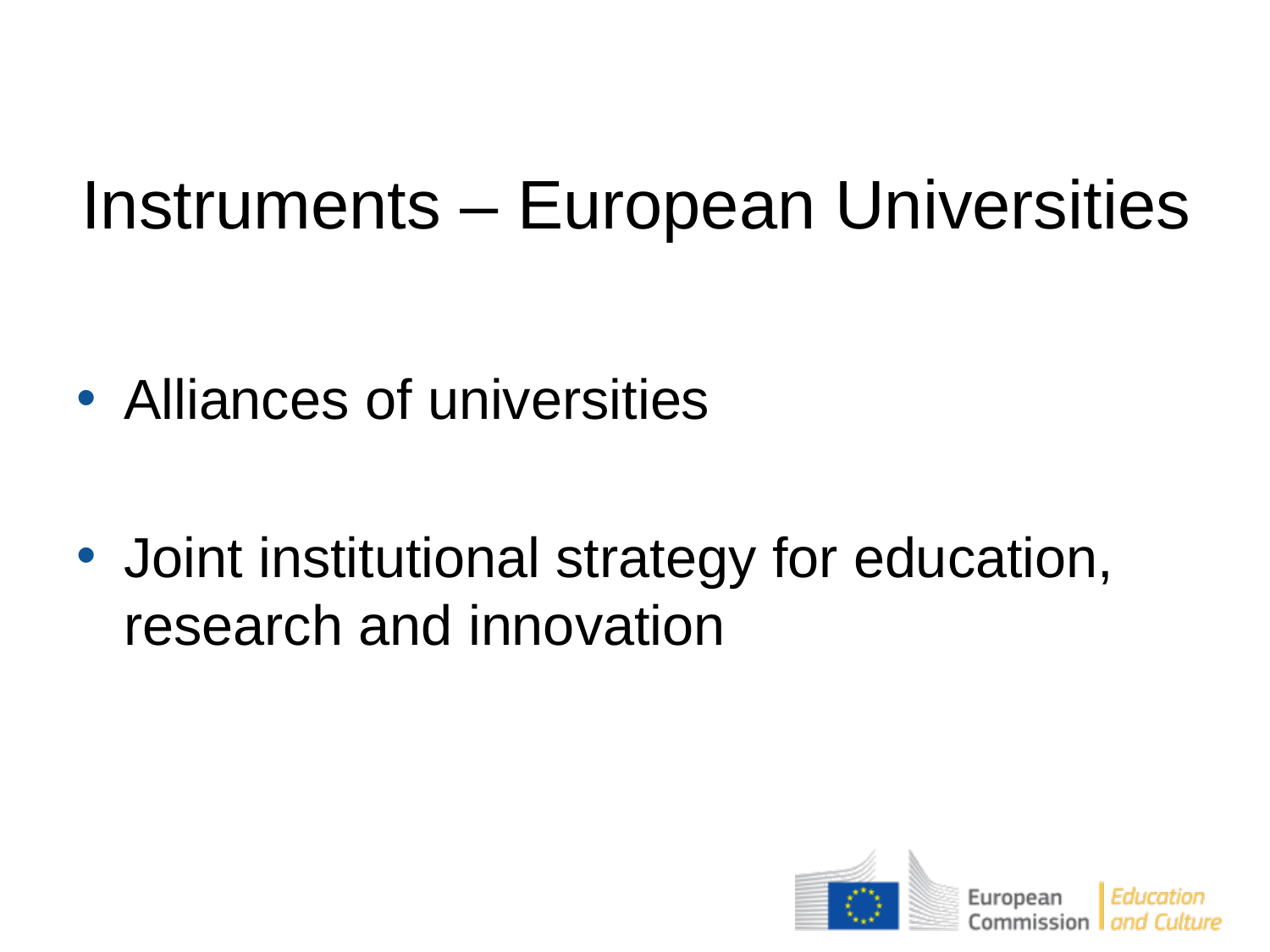

# Instruments – European Universities

Alliances of universities

Joint institutional strategy for education, research and innovation